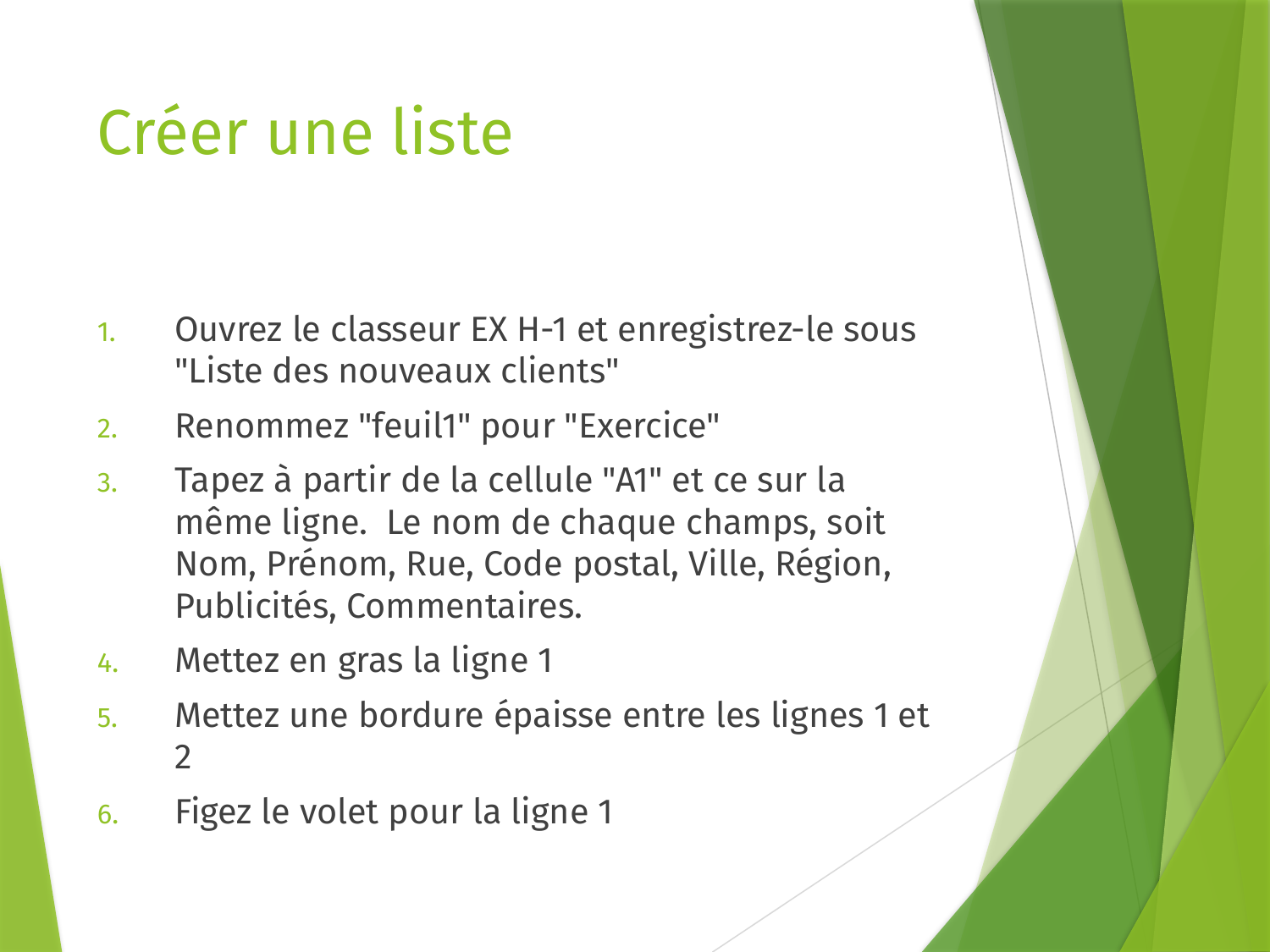

# Créer une liste
Ouvrez le classeur EX H-1 et enregistrez-le sous "Liste des nouveaux clients"
Renommez "feuil1" pour "Exercice"
Tapez à partir de la cellule "A1" et ce sur la même ligne.  Le nom de chaque champs, soit Nom, Prénom, Rue, Code postal, Ville, Région, Publicités, Commentaires.
Mettez en gras la ligne 1
Mettez une bordure épaisse entre les lignes 1 et 2
Figez le volet pour la ligne 1